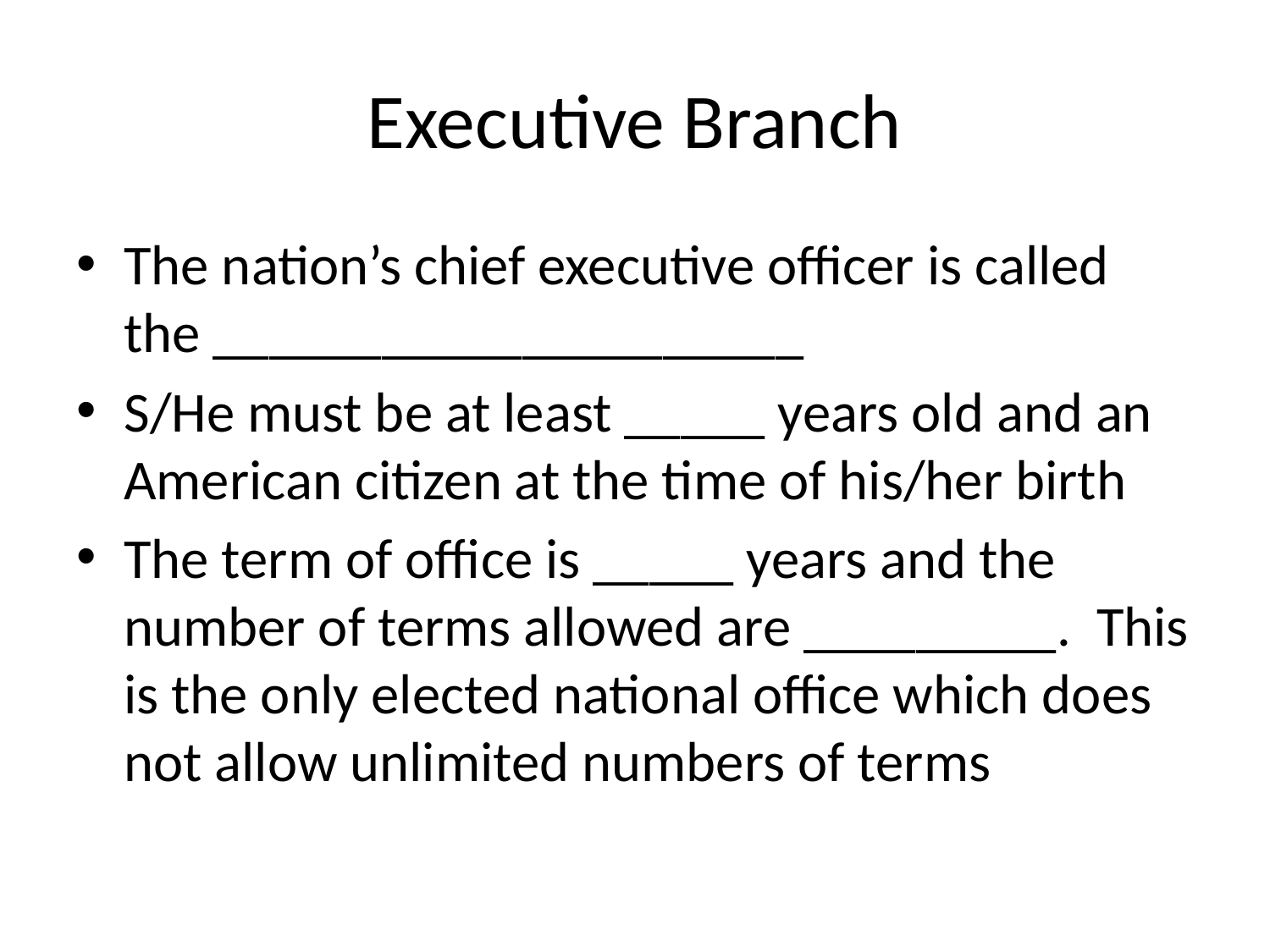

# Executive Branch
The nation’s chief executive officer is called the _____________________
S/He must be at least _____ years old and an American citizen at the time of his/her birth
The term of office is _____ years and the number of terms allowed are _________.  This is the only elected national office which does not allow unlimited numbers of terms